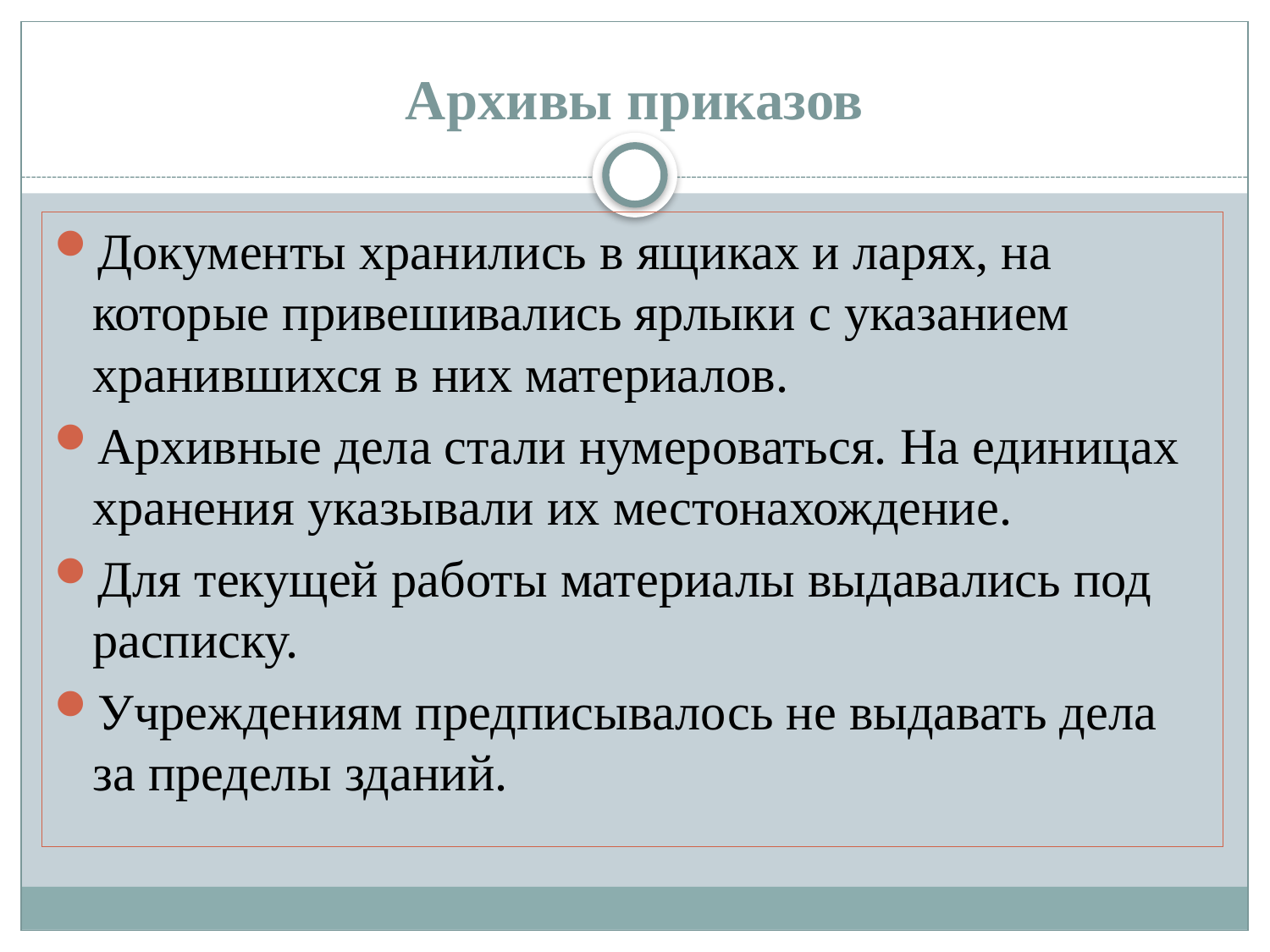

# Архивы приказов
Документы хранились в ящиках и ларях, на которые привешивались ярлыки с указанием хранившихся в них материалов.
Архивные дела стали нумероваться. На единицах хранения указывали их местонахождение.
Для текущей работы материалы выдавались под расписку.
Учреждениям предписывалось не выдавать дела за пределы зданий.